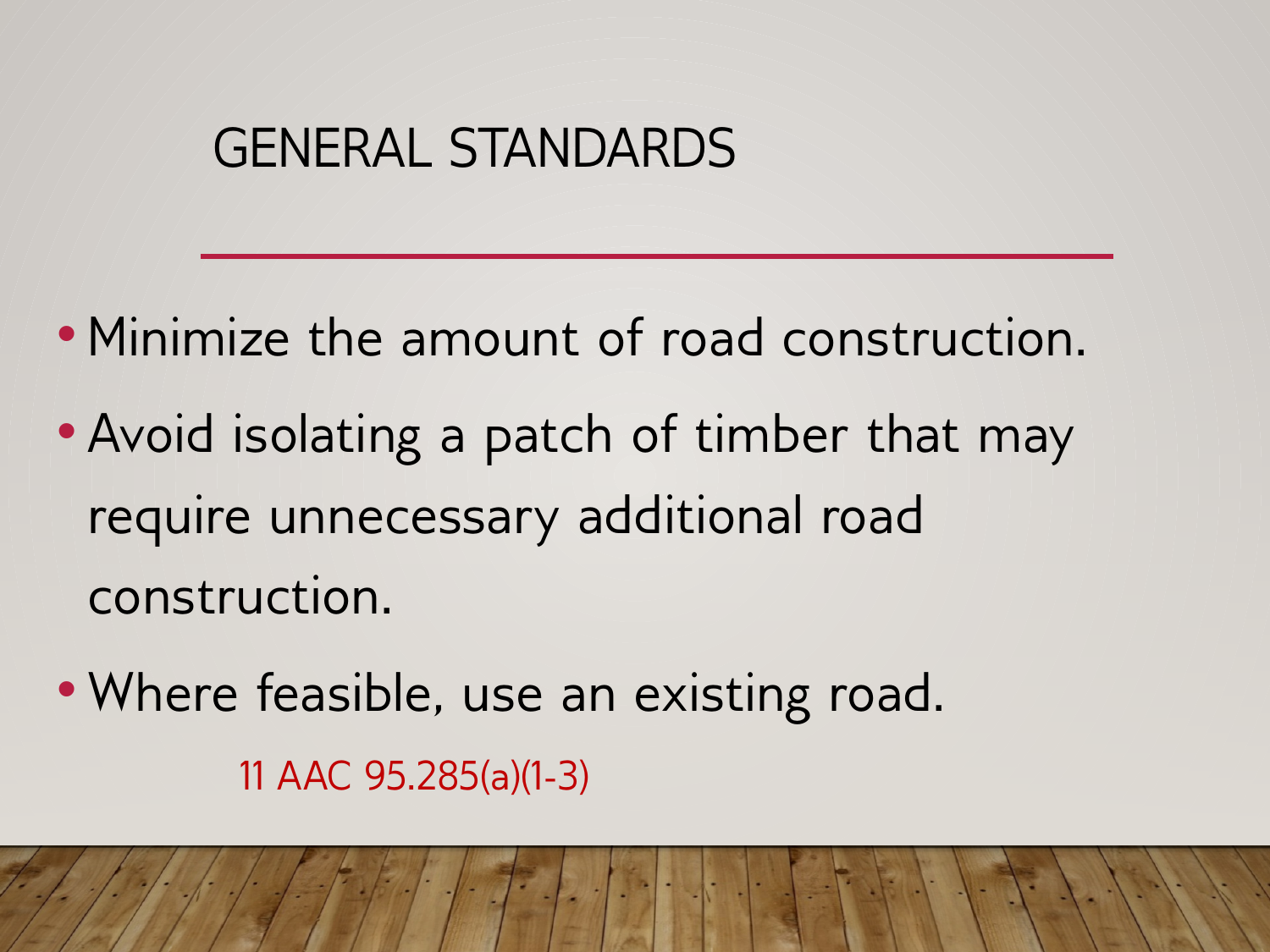

# GENERAL STANDARDS
Minimize the amount of road construction.
Avoid isolating a patch of timber that may require unnecessary additional road construction.
Where feasible, use an existing road.
						       11 AAC 95.285(a)(1-3)